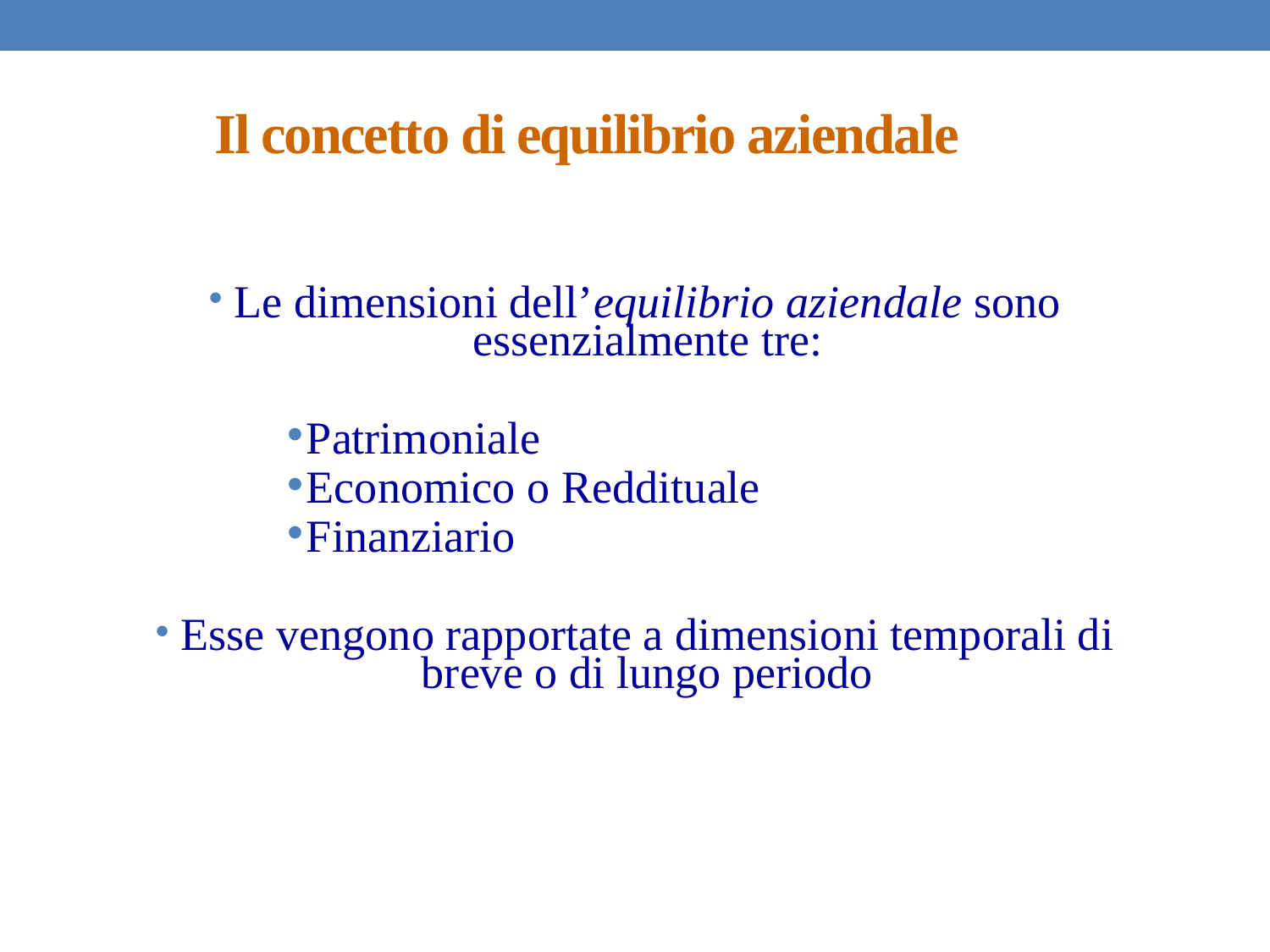

# Il concetto di equilibrio aziendale
Le dimensioni dell’equilibrio aziendale sono essenzialmente tre:

Patrimoniale
Economico o Reddituale
Finanziario

Esse vengono rapportate a dimensioni temporali di breve o di lungo periodo